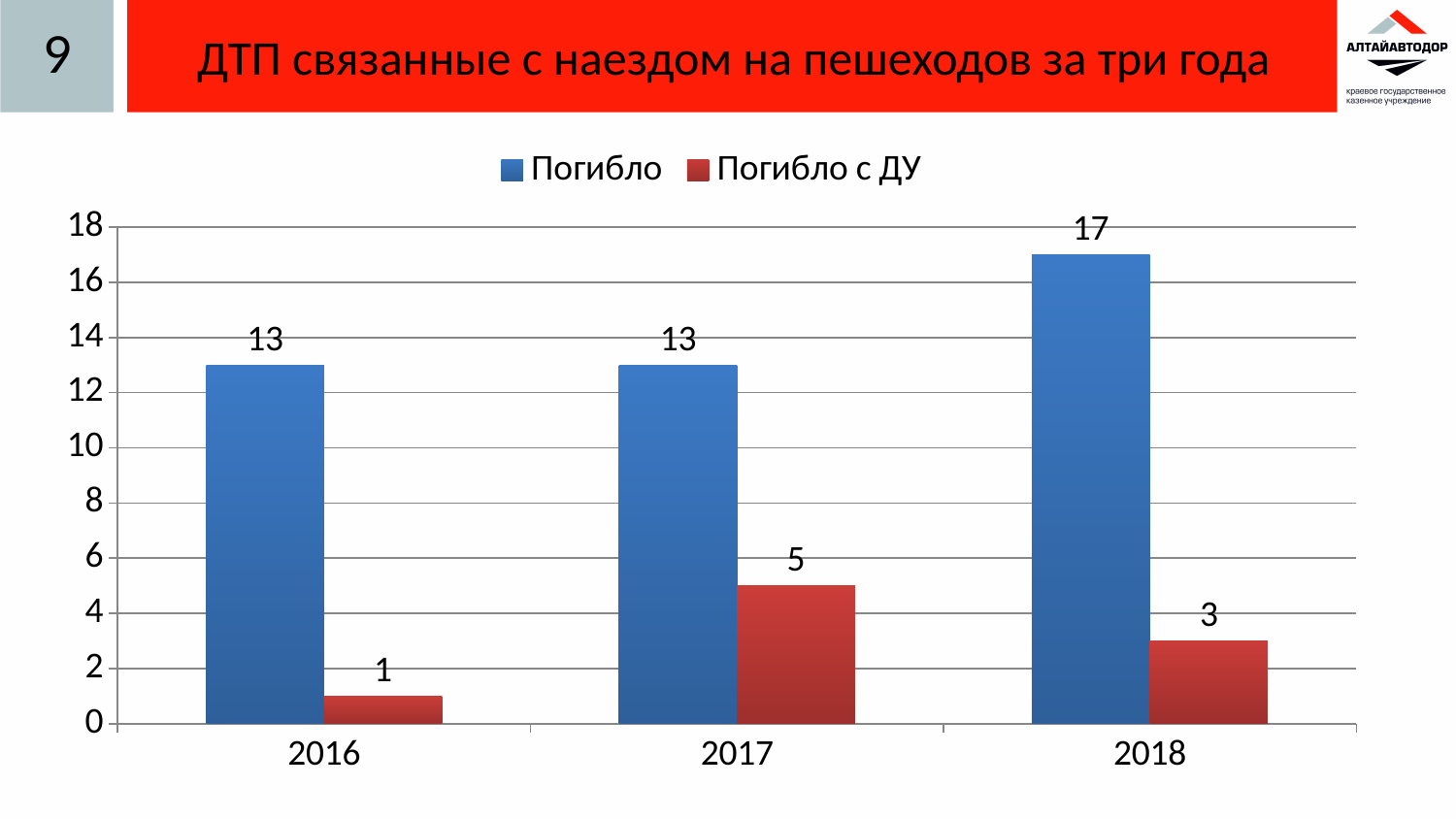

# ДТП связанные с наездом на пешеходов за три года
9

### Chart

| Category | Погибло | Погибло с ДУ |
|---|---|---|
| 2016 | 13.0 | 1.0 |
| 2017 | 13.0 | 5.0 |
| 2018 | 17.0 | 3.0 |